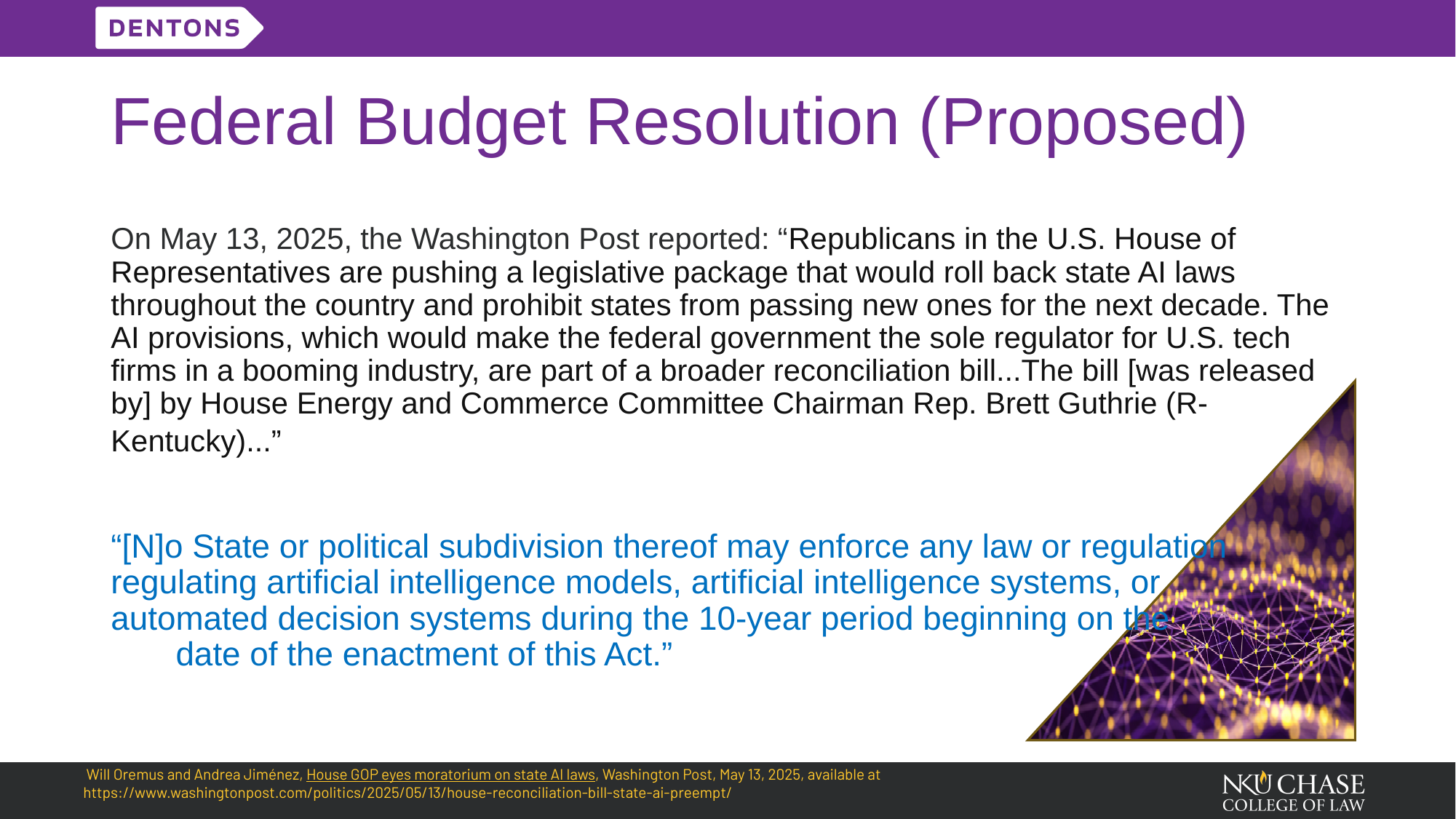

# Federal Budget Resolution (Proposed)
On May 13, 2025, the Washington Post reported: “Republicans in the U.S. House of Representatives are pushing a legislative package that would roll back state AI laws throughout the country and prohibit states from passing new ones for the next decade. The AI provisions, which would make the federal government the sole regulator for U.S. tech firms in a booming industry, are part of a broader reconciliation bill...The bill [was released by] by House Energy and Commerce Committee Chairman Rep. Brett Guthrie (R-Kentucky)...”

“[N]o State or political subdivision thereof may enforce any law or regulation         regulating artificial intelligence models, artificial intelligence systems, or                 automated decision systems during the 10-year period beginning on the                          date of the enactment of this Act.”
 Will Oremus and Andrea Jiménez, House GOP eyes moratorium on state AI laws, Washington Post, May 13, 2025, available at https://www.washingtonpost.com/politics/2025/05/13/house-reconciliation-bill-state-ai-preempt/